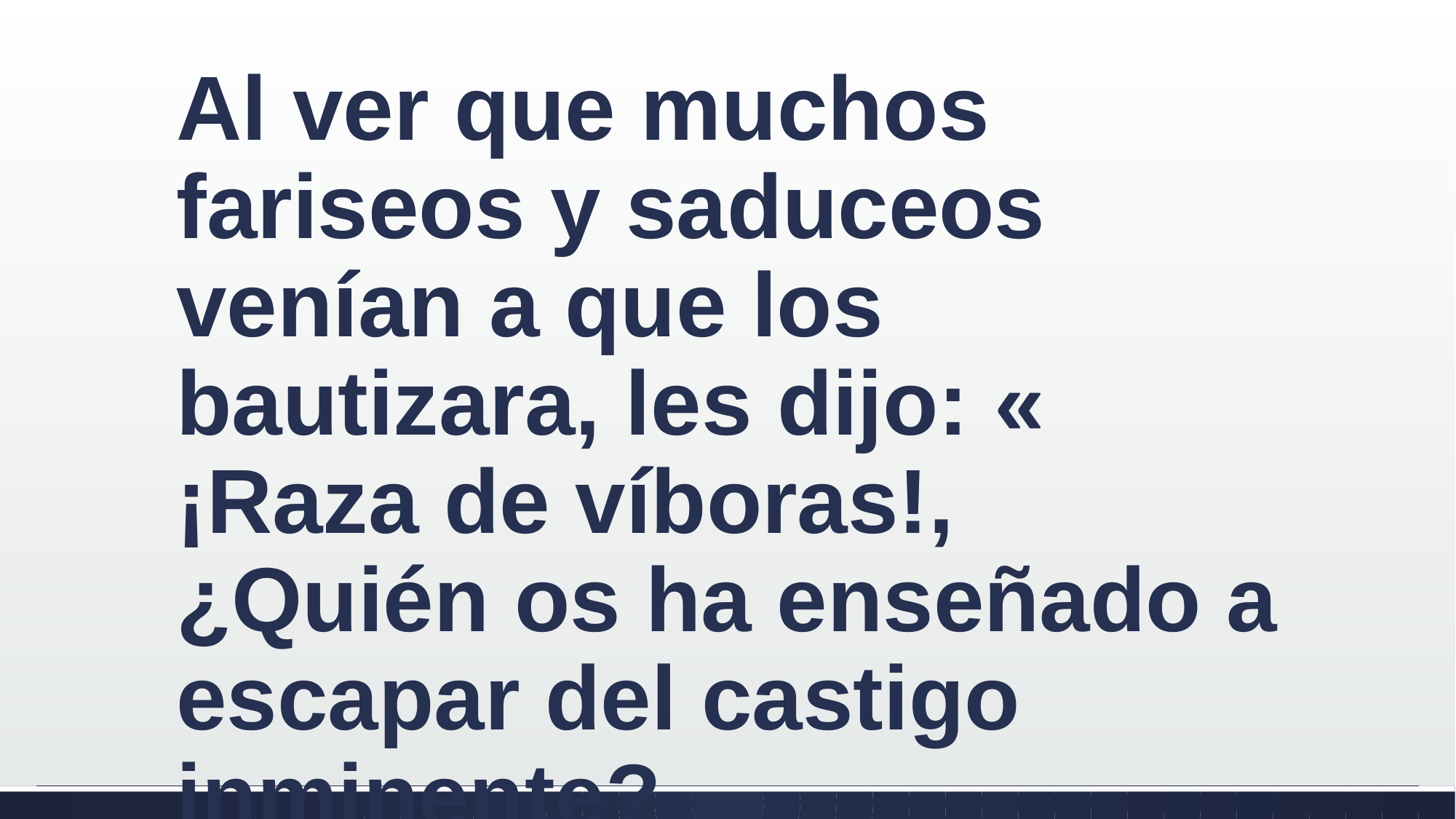

#
Al ver que muchos fariseos y saduceos venían a que los bautizara, les dijo: « ¡Raza de víboras!, ¿Quién os ha enseñado a escapar del castigo inminente?